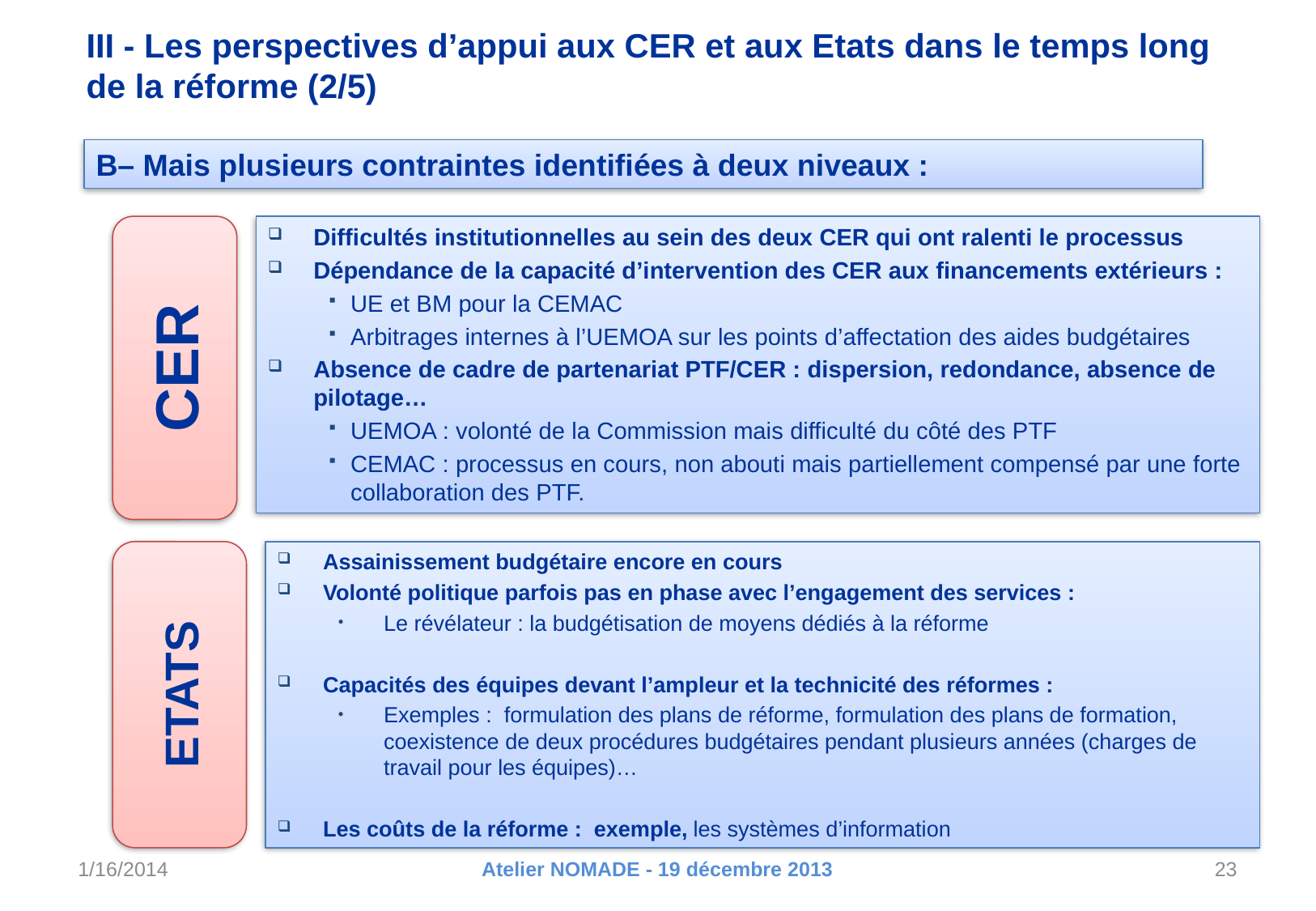

III - Les perspectives d’appui aux CER et aux Etats dans le temps long de la réforme (2/5)
B– Mais plusieurs contraintes identifiées à deux niveaux :
CER
Difficultés institutionnelles au sein des deux CER qui ont ralenti le processus
Dépendance de la capacité d’intervention des CER aux financements extérieurs :
UE et BM pour la CEMAC
Arbitrages internes à l’UEMOA sur les points d’affectation des aides budgétaires
Absence de cadre de partenariat PTF/CER : dispersion, redondance, absence de pilotage…
UEMOA : volonté de la Commission mais difficulté du côté des PTF
CEMAC : processus en cours, non abouti mais partiellement compensé par une forte collaboration des PTF.

ETATS
Assainissement budgétaire encore en cours
Volonté politique parfois pas en phase avec l’engagement des services :
Le révélateur : la budgétisation de moyens dédiés à la réforme

Capacités des équipes devant l’ampleur et la technicité des réformes :
Exemples :  formulation des plans de réforme, formulation des plans de formation, coexistence de deux procédures budgétaires pendant plusieurs années (charges de travail pour les équipes)…

Les coûts de la réforme :  exemple, les systèmes d’information

1/16/2014
Atelier NOMADE - 19 décembre 2013
23